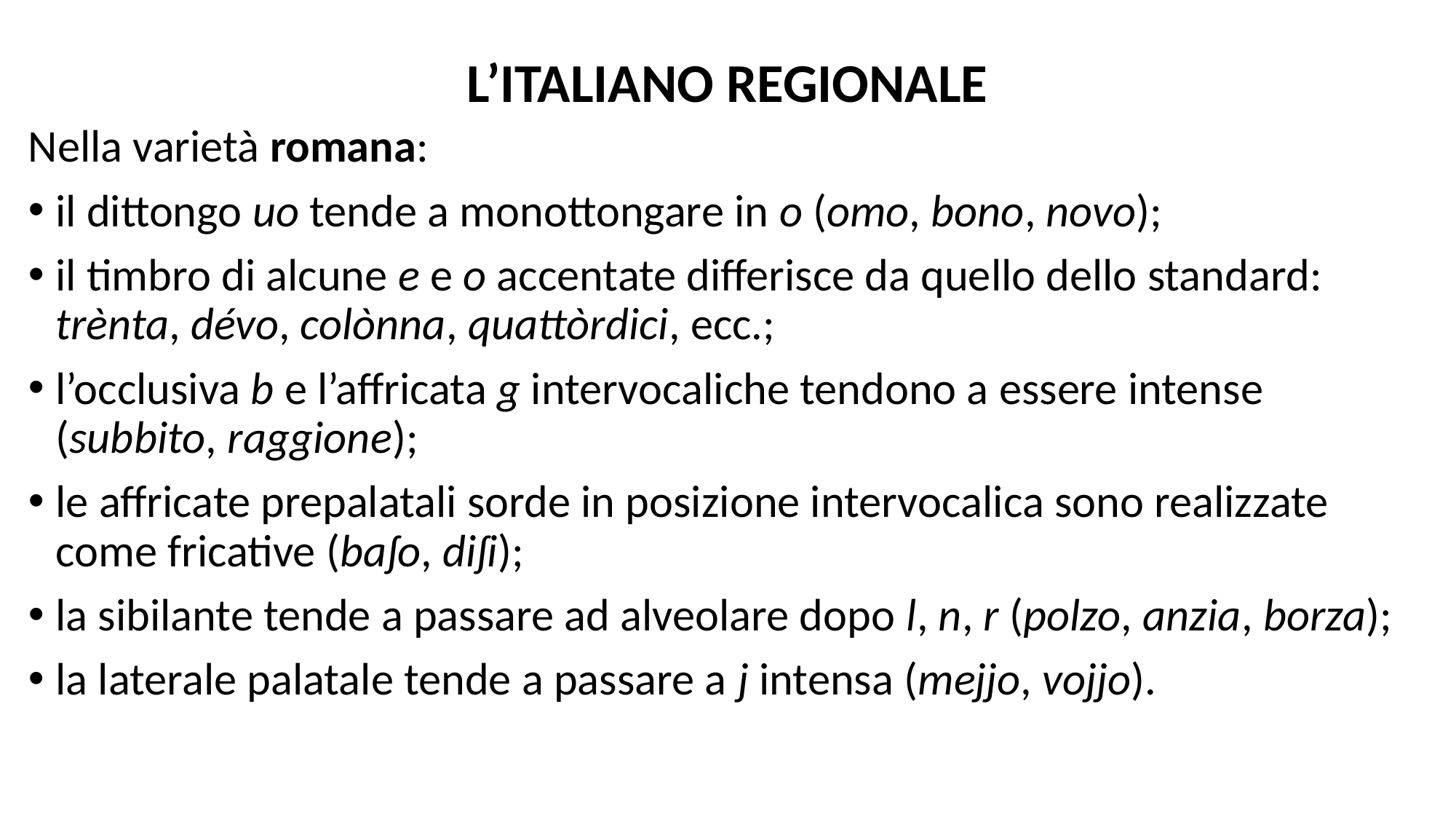

# L’ITALIANO REGIONALE
Nella varietà romana:
il dittongo uo tende a monottongare in o (omo, bono, novo);
il timbro di alcune e e o accentate differisce da quello dello standard: trènta, dévo, colònna, quattòrdici, ecc.;
l’occlusiva b e l’affricata g intervocaliche tendono a essere intense (subbito, raggione);
le affricate prepalatali sorde in posizione intervocalica sono realizzate come fricative (baʃo, diʃi);
la sibilante tende a passare ad alveolare dopo l, n, r (polzo, anzia, borza);
la laterale palatale tende a passare a j intensa (mejjo, vojjo).